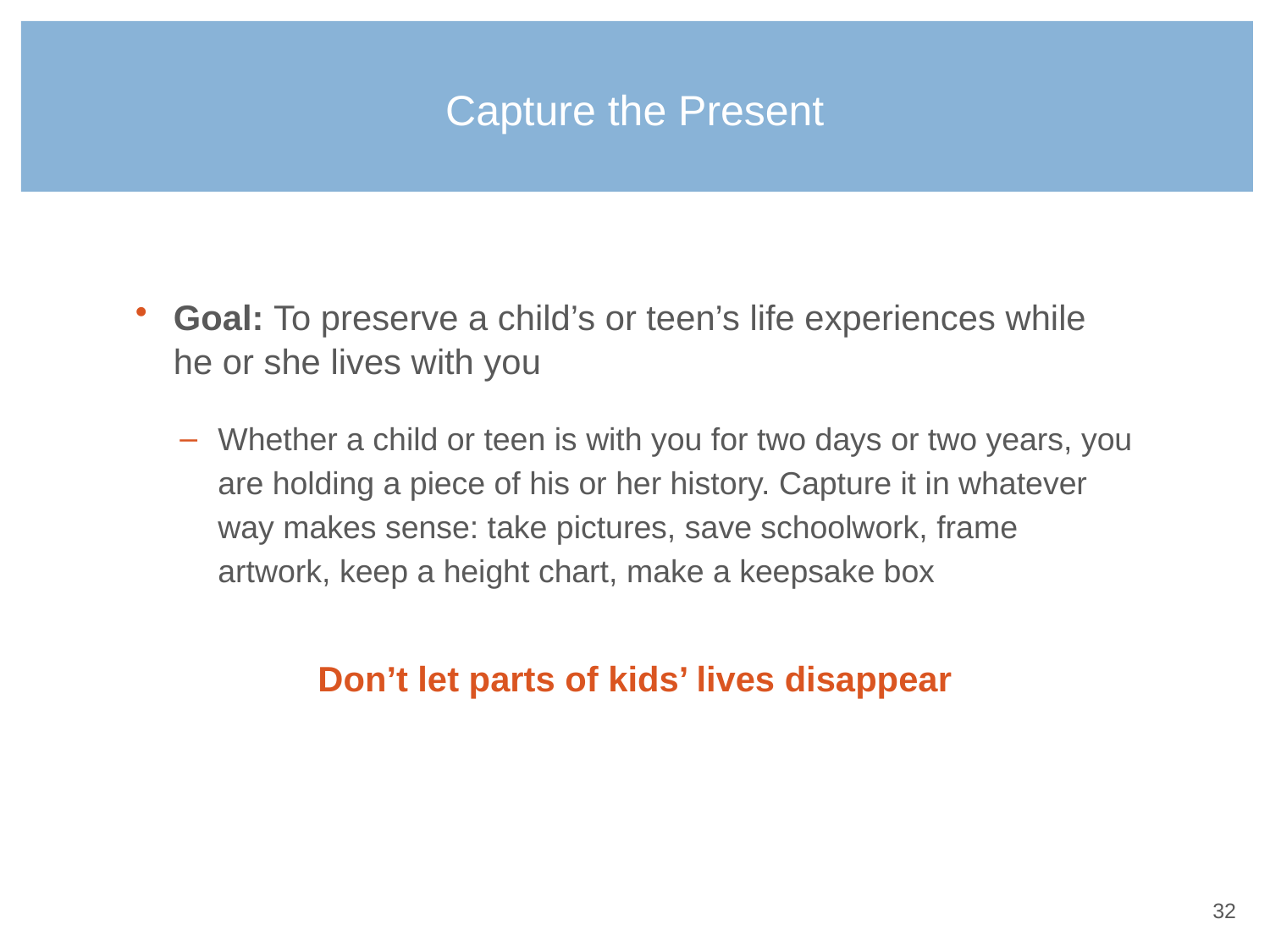

# Capture the Present
Goal: To preserve a child’s or teen’s life experiences while he or she lives with you
Whether a child or teen is with you for two days or two years, you are holding a piece of his or her history. Capture it in whatever way makes sense: take pictures, save schoolwork, frame artwork, keep a height chart, make a keepsake box

Don’t let parts of kids’ lives disappear
32